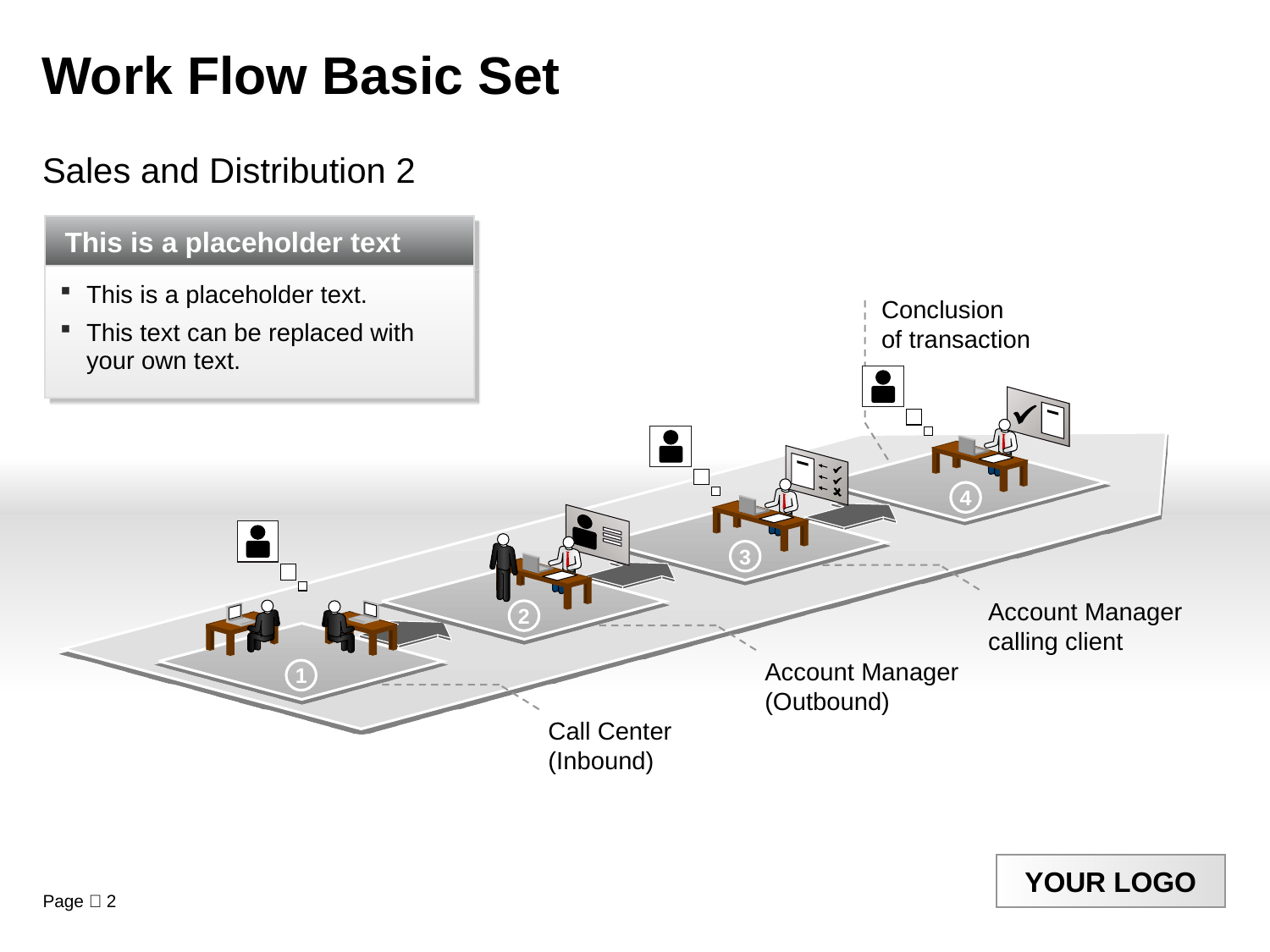

Work Flow Basic Set
Sales and Distribution 2
This is a placeholder text
This is a placeholder text.
This text can be replaced with your own text.
Conclusion
of transaction

4

3

Account Manager
calling client

2

Account Manager
(Outbound)
1

Call Center
(Inbound)